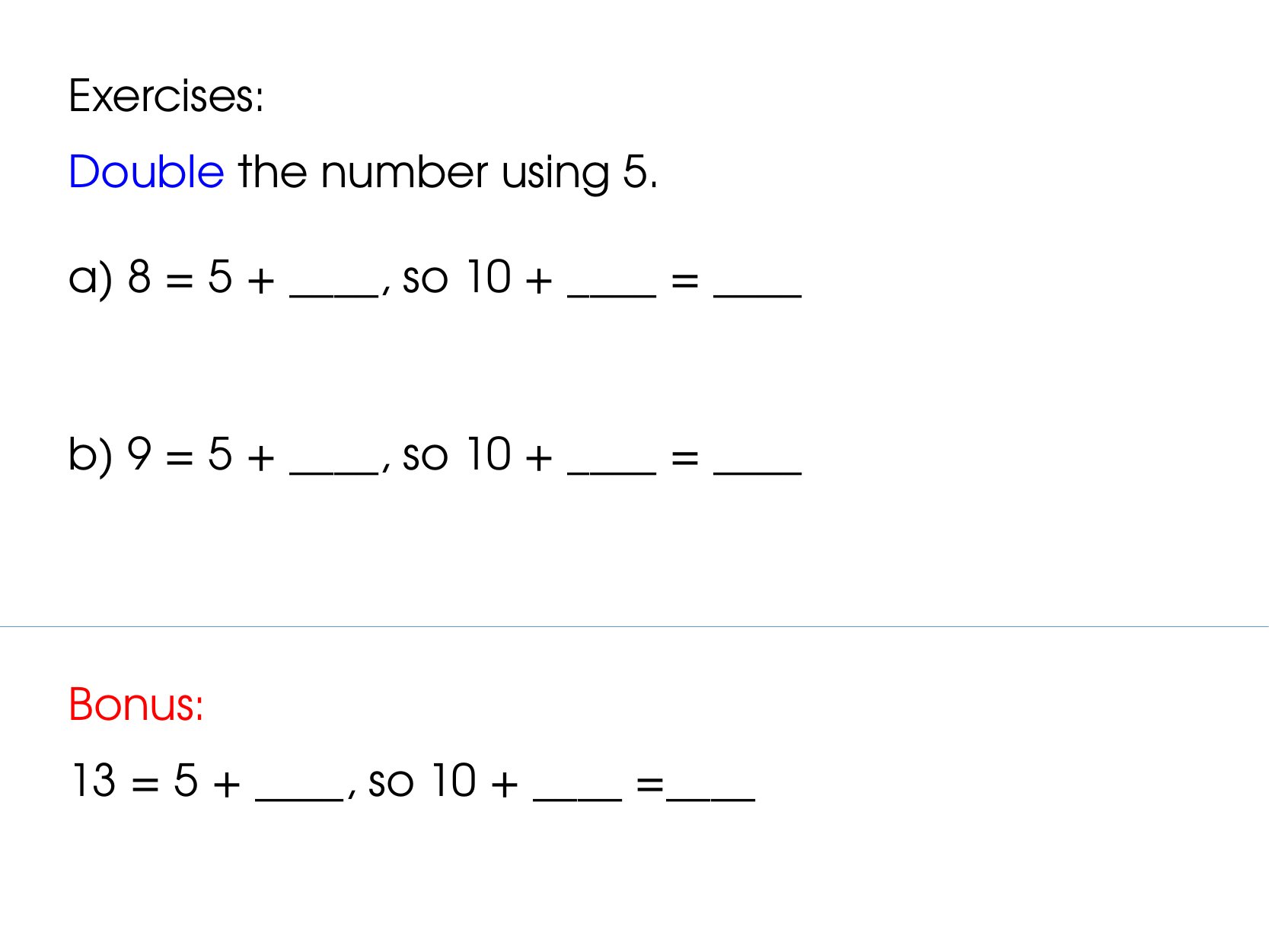

Exercises:
Double the number using 5.
a) 8 = 5 + ____, so 10 + ____ = ____
b) 9 = 5 + ____, so 10 + ____ = ____
Bonus:
13 = 5 + ____, so 10 + ____ =____